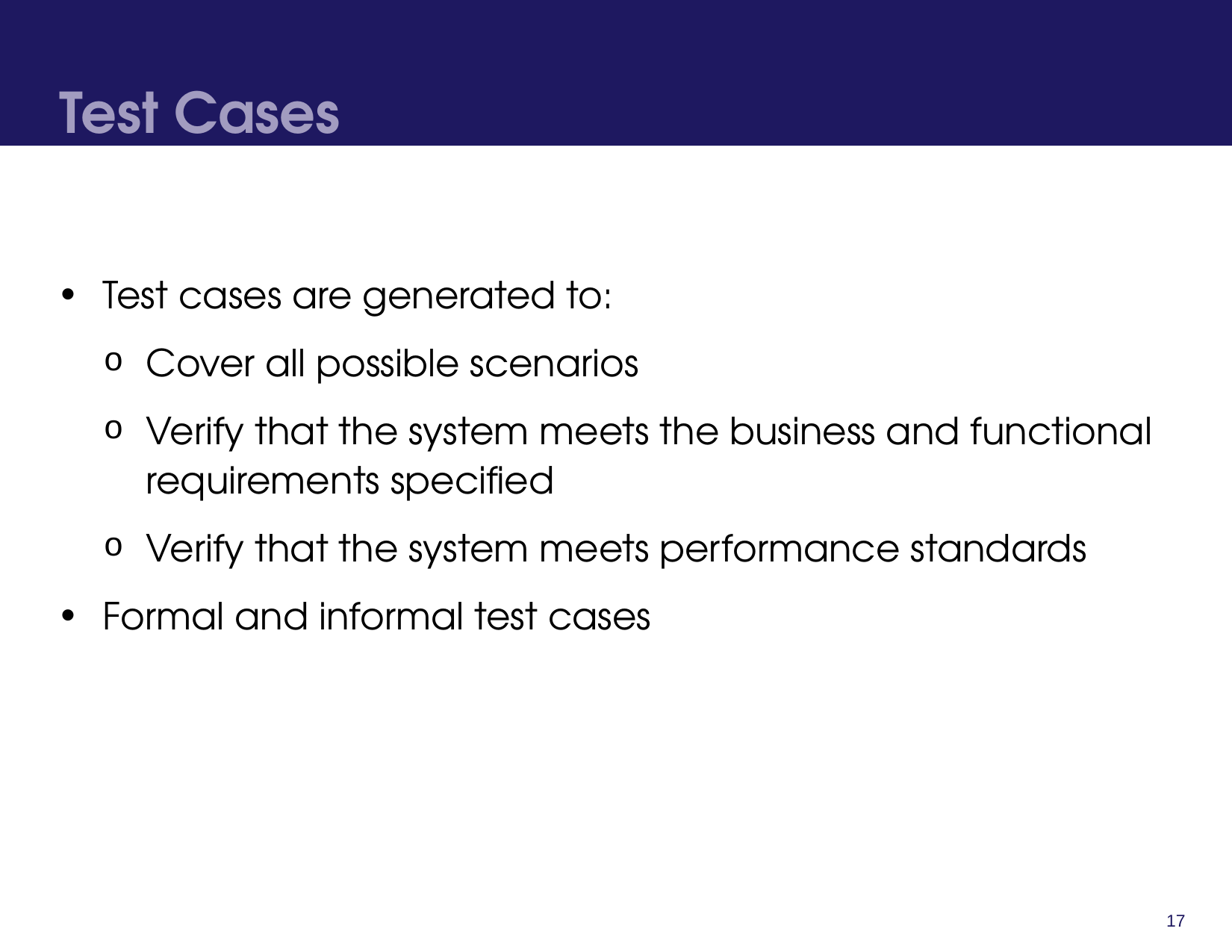

# Test Cases
Test cases are generated to:
Cover all possible scenarios
Verify that the system meets the business and functional requirements specified
Verify that the system meets performance standards
Formal and informal test cases
17